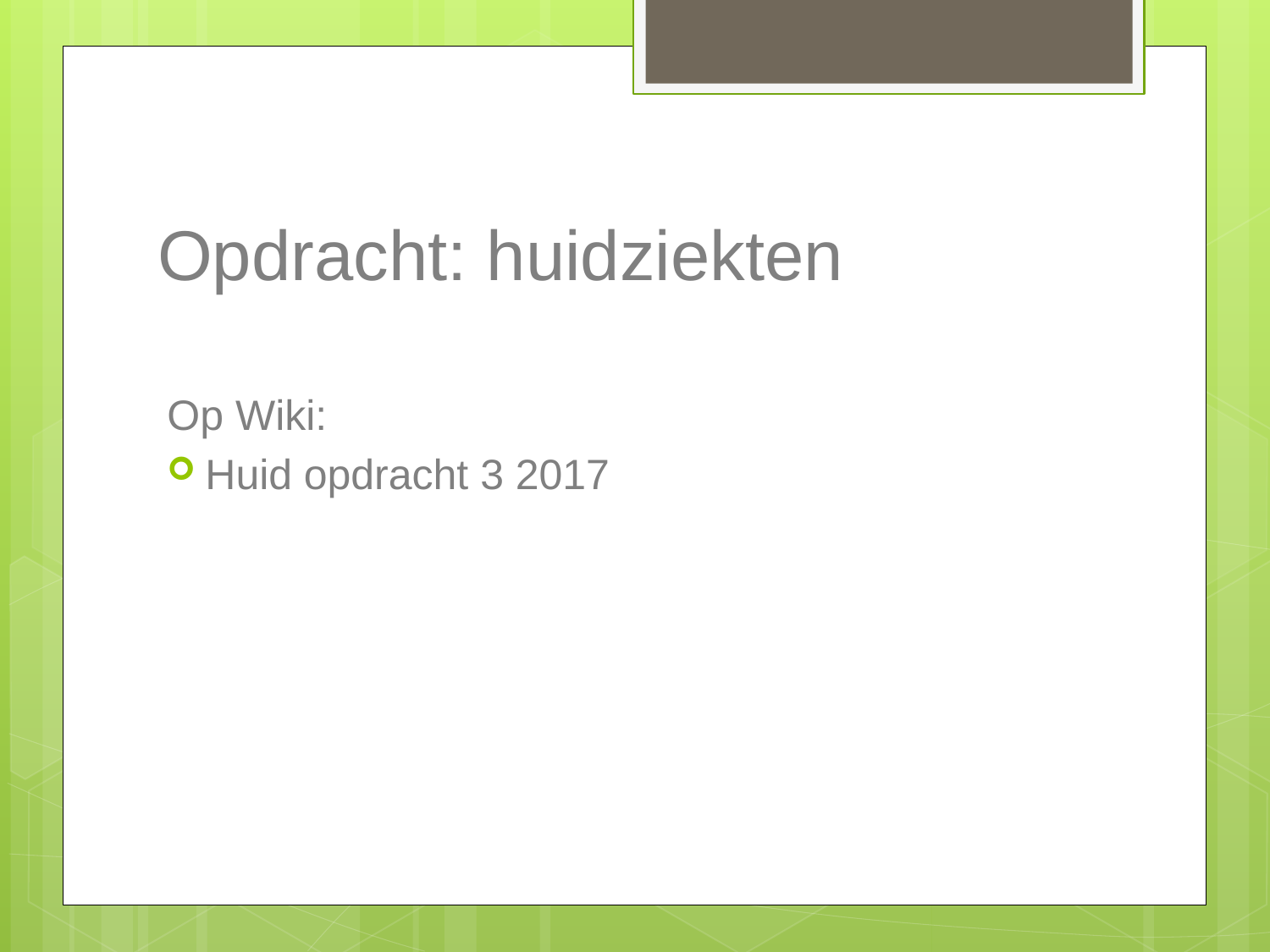

# Opdracht: huidziekten

Op Wiki:
Huid opdracht 3 2017